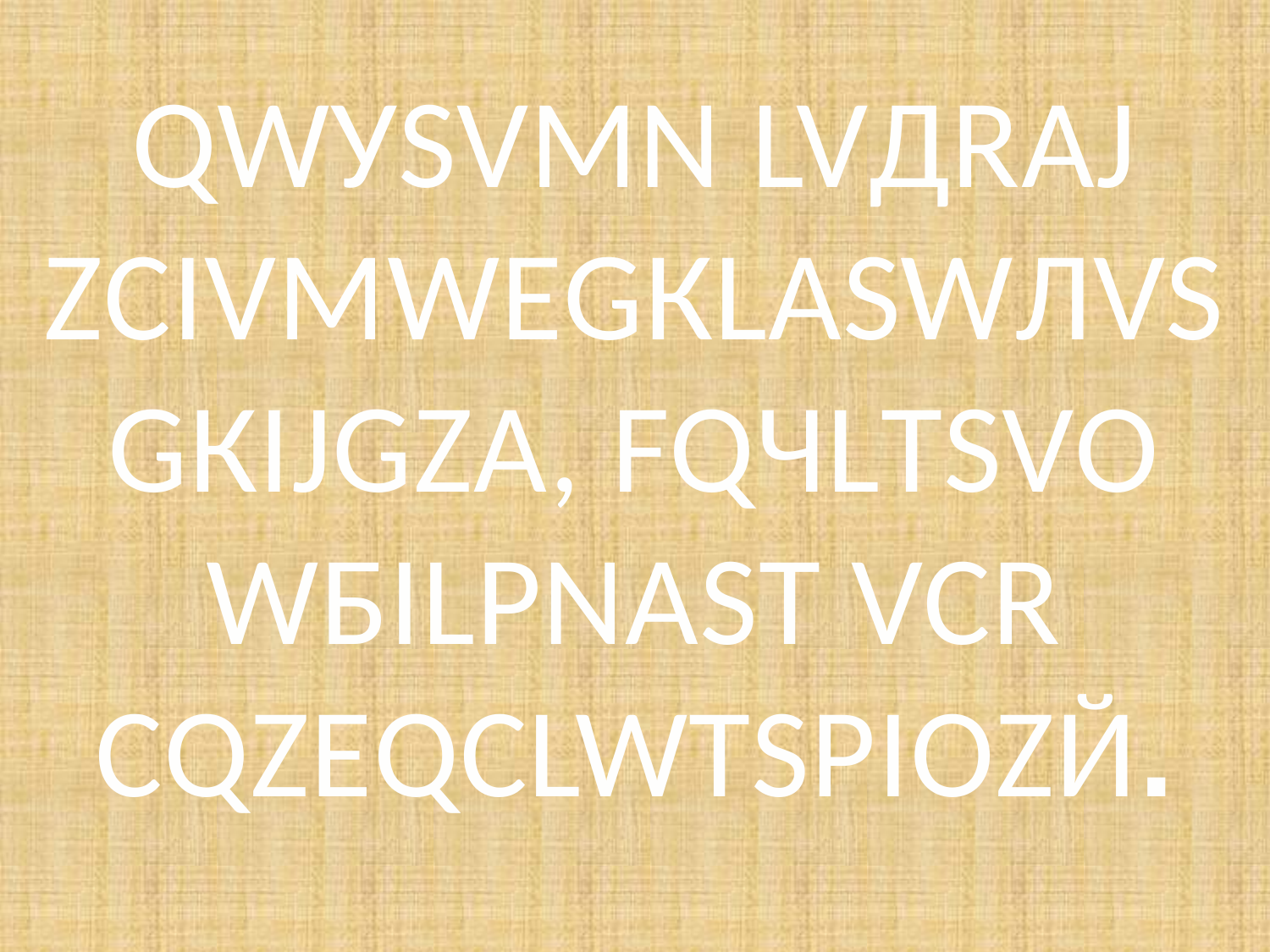

QWУSVМN LVДRАJ ZСIVМWЕGКLАSWЛVSGКIJGZА, FQЧLТSVО WБILРNАSТ VСR СQZЕQСLWТSРIОZЙ.